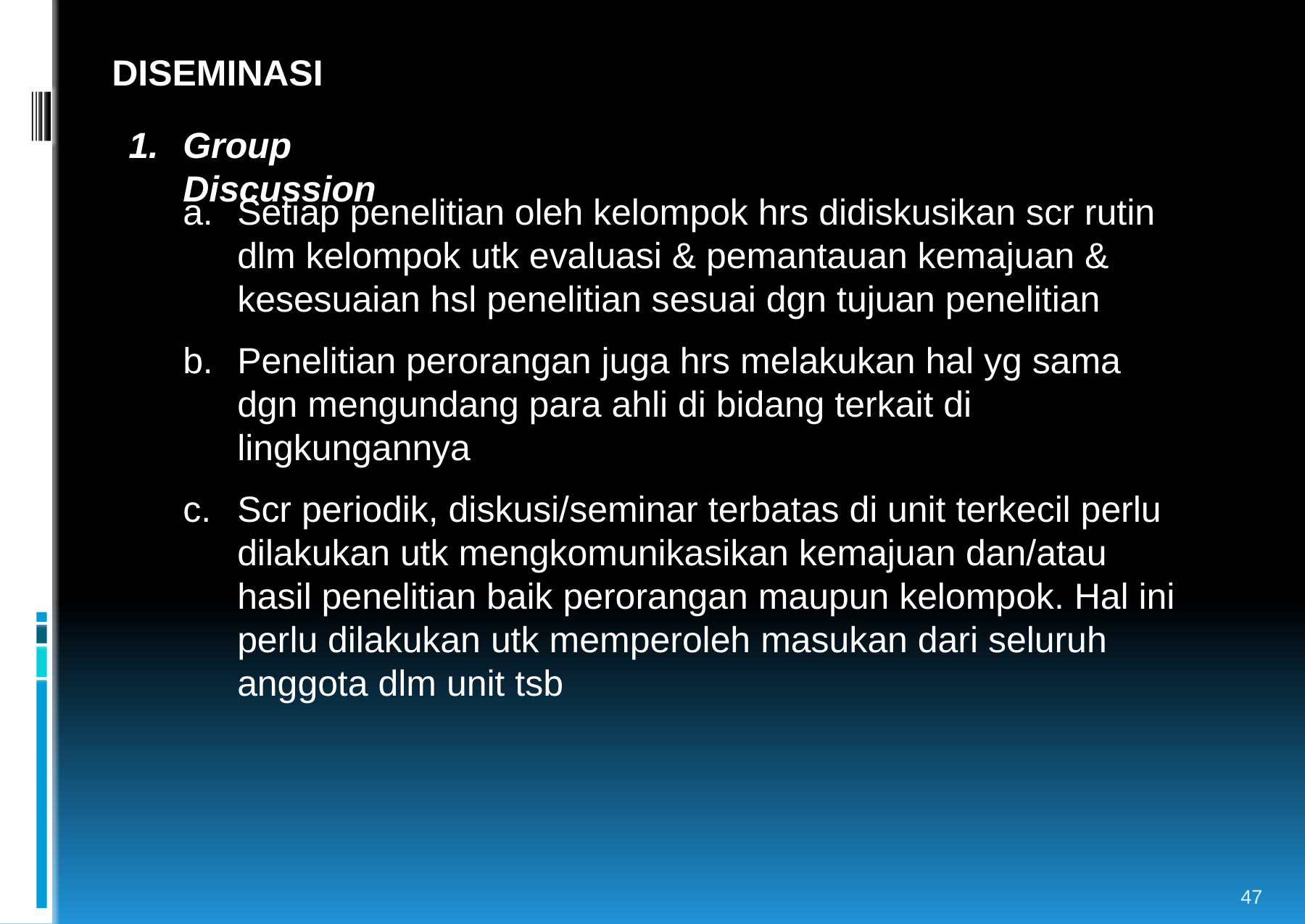

DISEMINASI
Group Discussion
Setiap penelitian oleh kelompok hrs didiskusikan scr rutin dlm kelompok utk evaluasi & pemantauan kemajuan & kesesuaian hsl penelitian sesuai dgn tujuan penelitian
Penelitian perorangan juga hrs melakukan hal yg sama dgn mengundang para ahli di bidang terkait di lingkungannya
Scr periodik, diskusi/seminar terbatas di unit terkecil perlu dilakukan utk mengkomunikasikan kemajuan dan/atau hasil penelitian baik perorangan maupun kelompok. Hal ini perlu dilakukan utk memperoleh masukan dari seluruh anggota dlm unit tsb
47